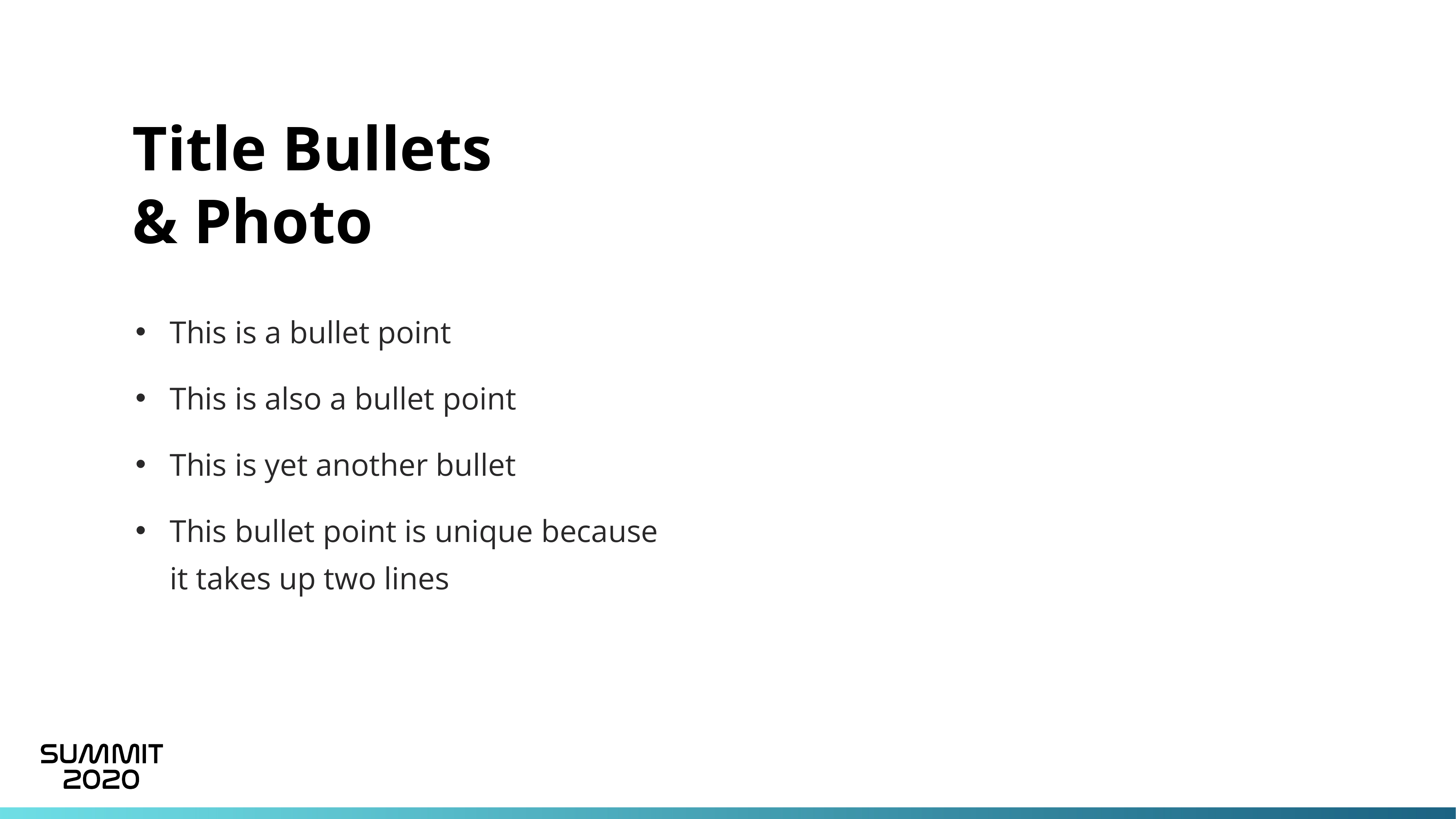

Title Bullets
& Photo
This is a bullet point
This is also a bullet point
This is yet another bullet
This bullet point is unique because it takes up two lines